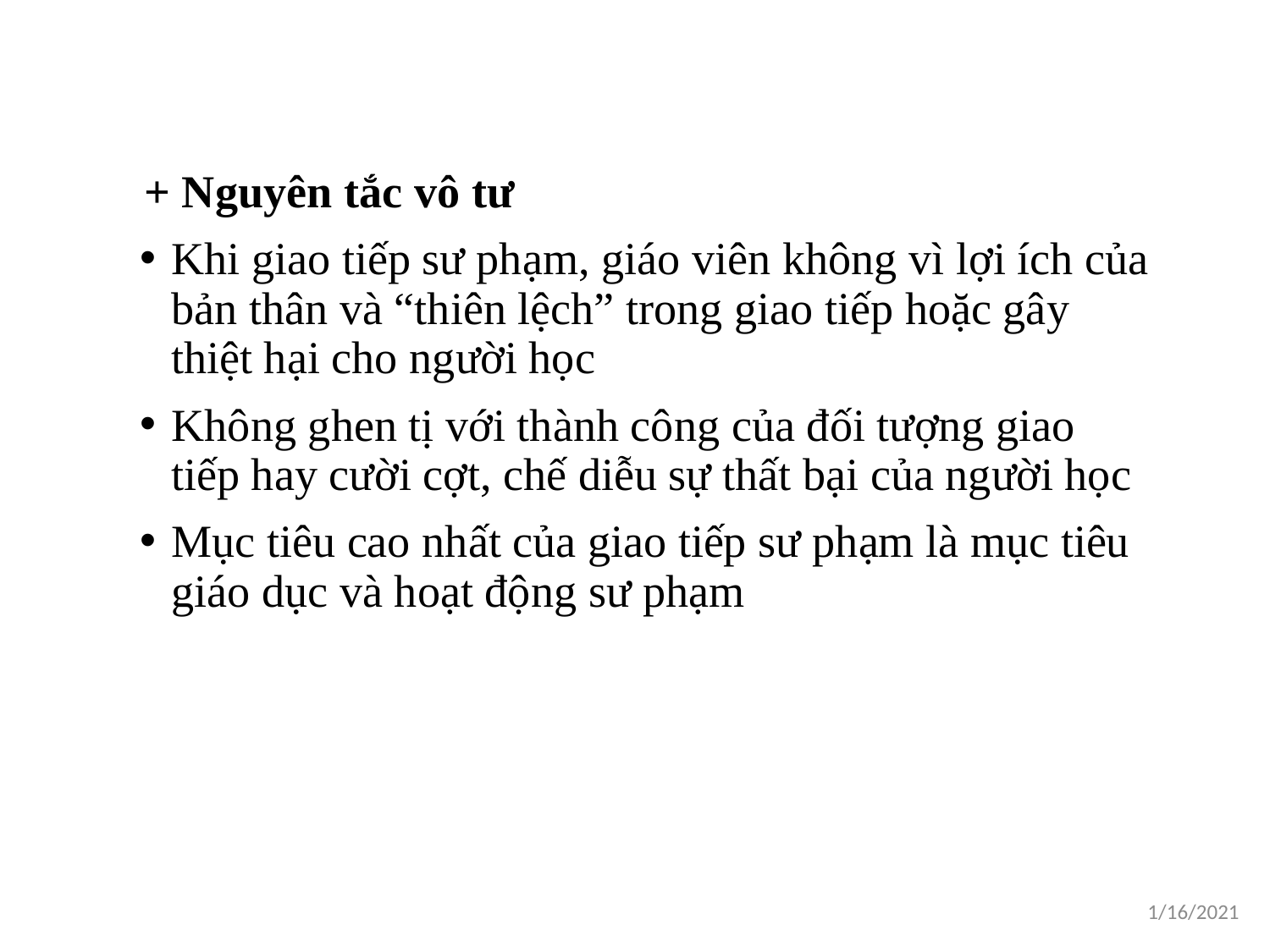

+ Nguyên tắc vô tư
Khi giao tiếp sư phạm, giáo viên không vì lợi ích của bản thân và “thiên lệch” trong giao tiếp hoặc gây thiệt hại cho người học
Không ghen tị với thành công của đối tượng giao tiếp hay cười cợt, chế diễu sự thất bại của người học
Mục tiêu cao nhất của giao tiếp sư phạm là mục tiêu giáo dục và hoạt động sư phạm

1/16/2021